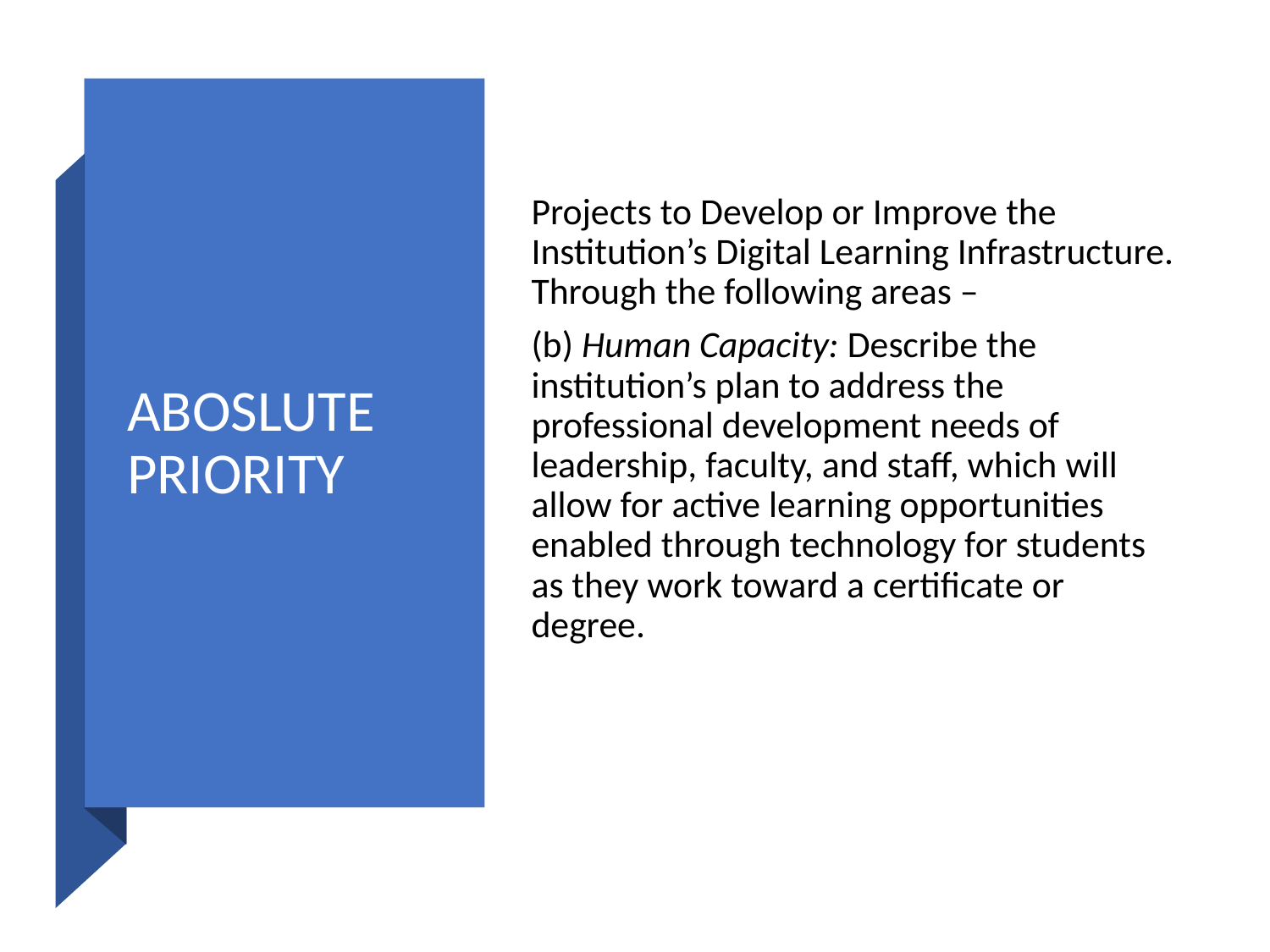

# ABOSLUTE PRIORITY

Projects to Develop or Improve the Institution’s Digital Learning Infrastructure. Through the following areas –
(b) Human Capacity: Describe the institution’s plan to address the professional development needs of leadership, faculty, and staff, which will allow for active learning opportunities enabled through technology for students as they work toward a certificate or degree.